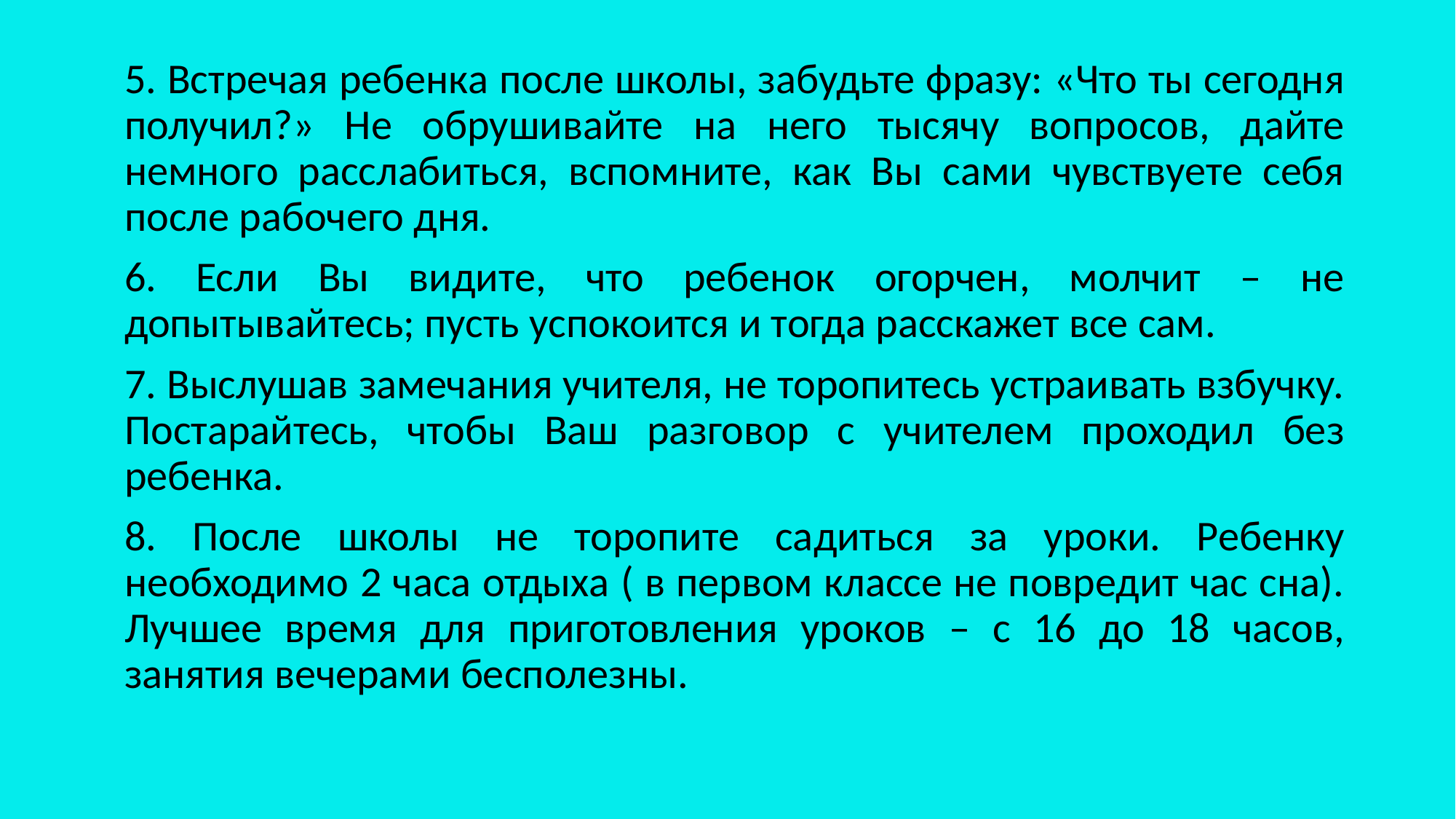

5. Встречая ребенка после школы, забудьте фразу: «Что ты сегодня получил?» Не обрушивайте на него тысячу вопросов, дайте немного расслабиться, вспомните, как Вы сами чувствуете себя после рабочего дня.
6. Если Вы видите, что ребенок огорчен, молчит – не допытывайтесь; пусть успокоится и тогда расскажет все сам.
7. Выслушав замечания учителя, не торопитесь устраивать взбучку. Постарайтесь, чтобы Ваш разговор с учителем проходил без ребенка.
8. После школы не торопите садиться за уроки. Ребенку необходимо 2 часа отдыха ( в первом классе не повредит час сна). Лучшее время для приготовления уроков – с 16 до 18 часов, занятия вечерами бесполезны.